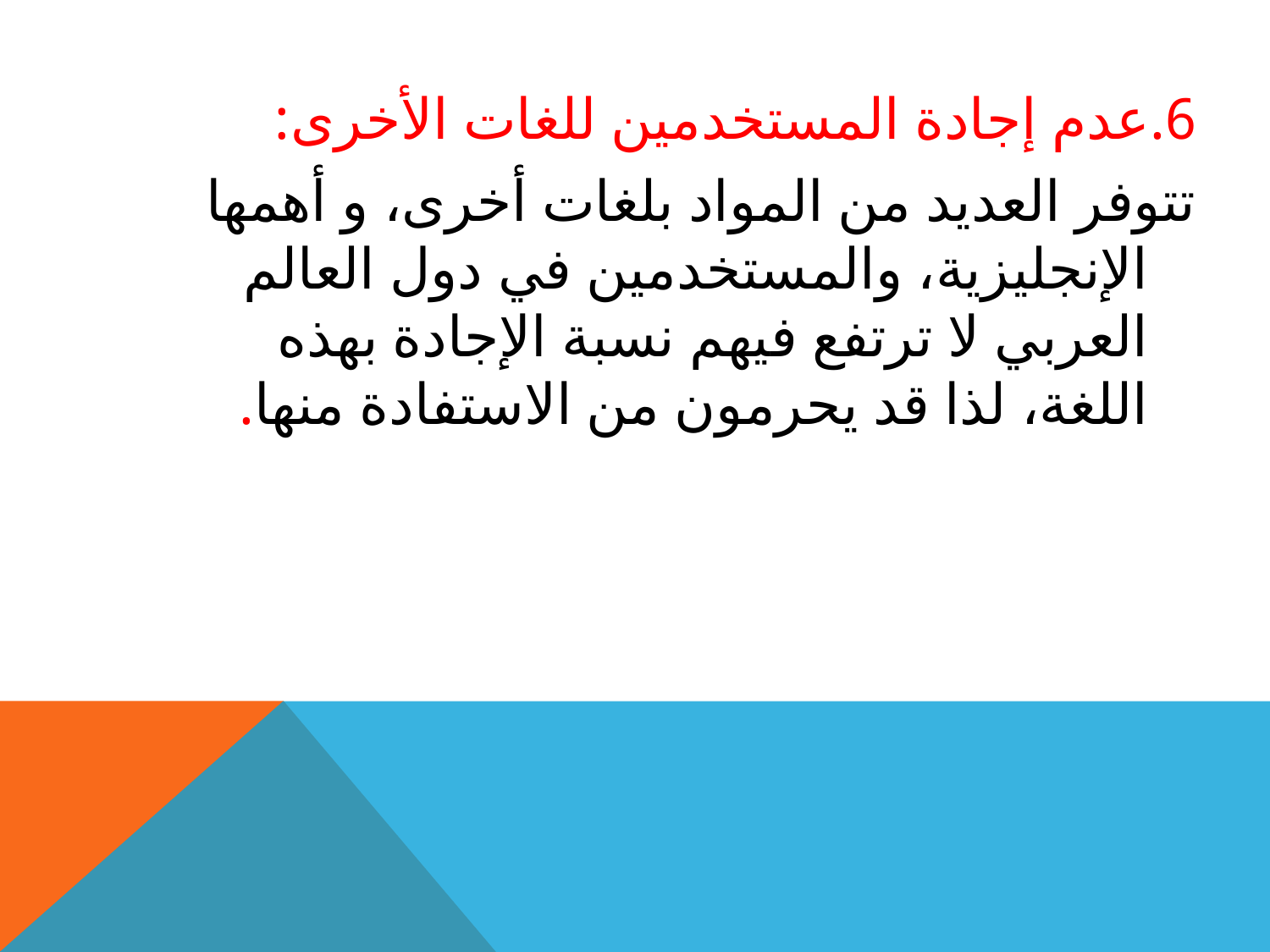

6.عدم إجادة المستخدمين للغات الأخرى:
تتوفر العديد من المواد بلغات أخرى، و أهمها الإنجليزية، والمستخدمين في دول العالم العربي لا ترتفع فيهم نسبة الإجادة بهذه اللغة، لذا قد يحرمون من الاستفادة منها.